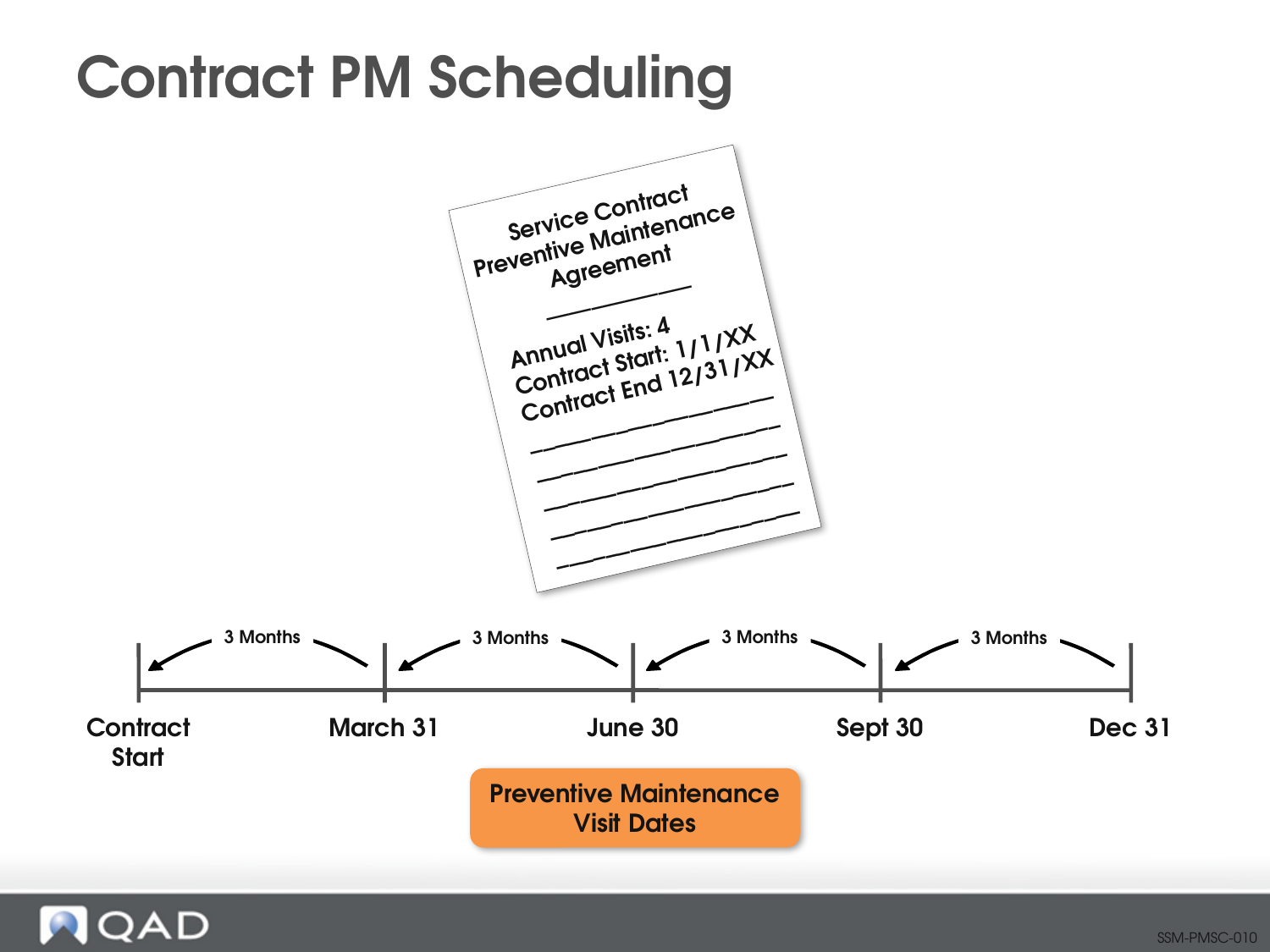

# Contract PM Scheduling

Service Contract
Preventive Maintenance
Agreement
_____________
Annual Visits: 4
Contract Start: 1/1/XX
Contract End 12/31/XX
____________________
____________________
____________________
____________________
____________________
3 Months
3 Months
3 Months
3 Months

Contract
Start

March 31

June 30

Sept 30

Dec 31

Preventive Maintenance Visit Dates
SSM-PMSC-010